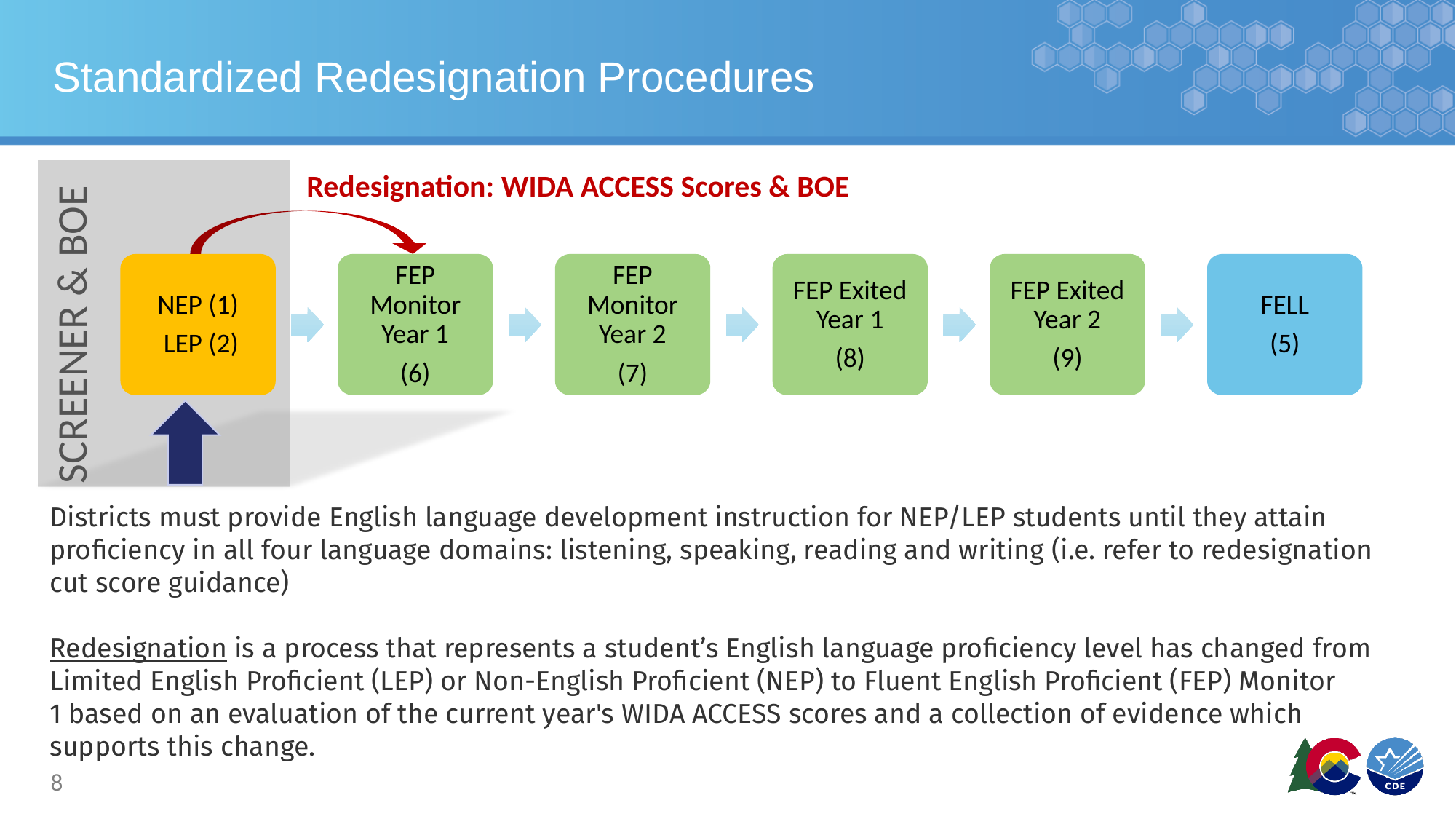

# Standardized Redesignation Procedures

Redesignation: WIDA ACCESS Scores & BOE

NEP (1)
 LEP (2)
FEP Monitor Year 1
(6)
FEP Monitor Year 2
(7)
FEP Exited Year 1
(8)
FEP Exited Year 2
(9)
FELL
(5)

SCREENER & BOE
Districts must provide English language development instruction for NEP/LEP students until they attain proficiency in all four language domains: listening, speaking, reading and writing (i.e. refer to redesignation cut score guidance)

Redesignation is a process that represents a student’s English language proficiency level has changed from Limited English Proficient (LEP) or Non-English Proficient (NEP) to Fluent English Proficient (FEP) Monitor 1 based on an evaluation of the current year's WIDA ACCESS scores and a collection of evidence which supports this change.
8